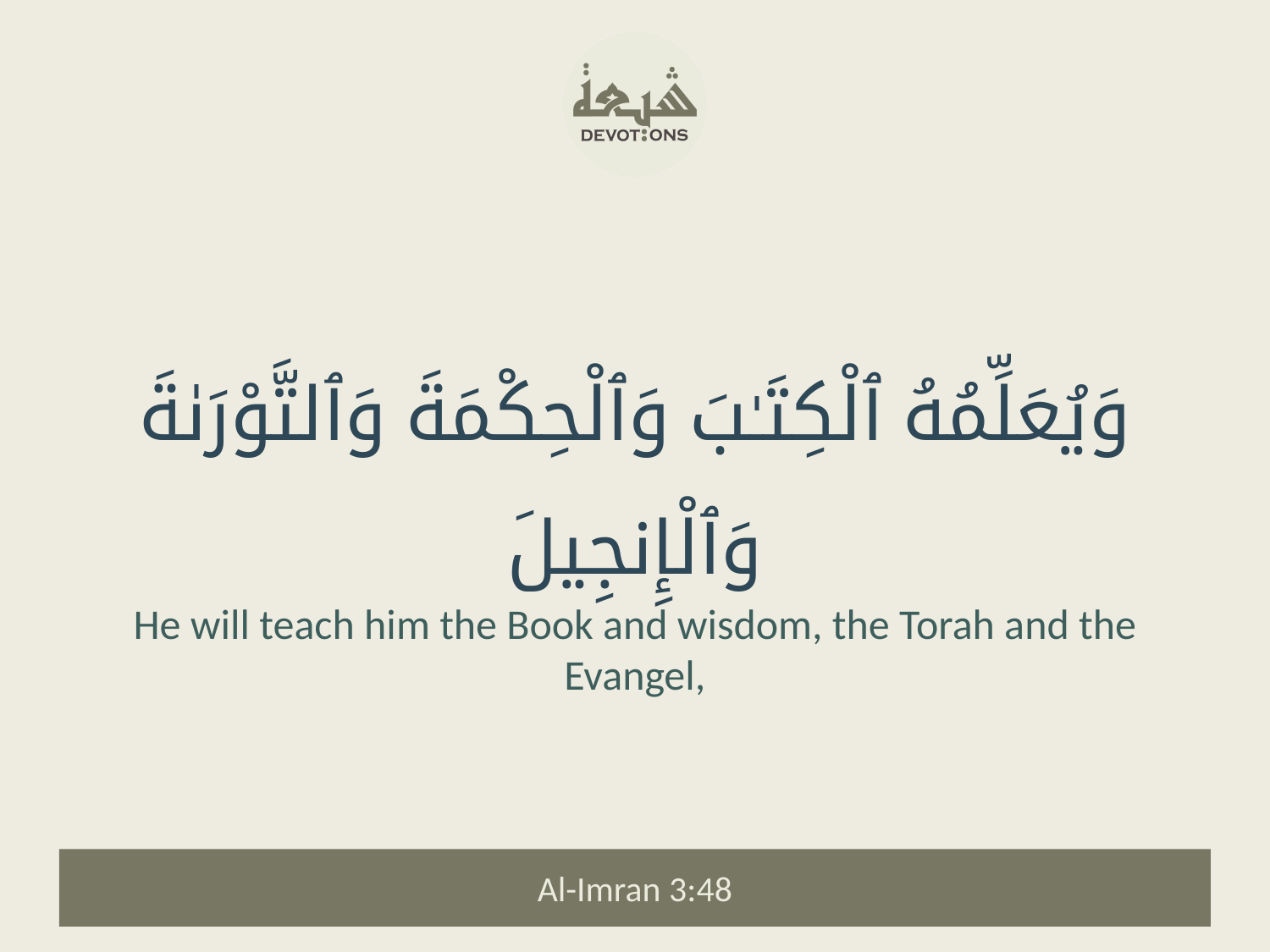

وَيُعَلِّمُهُ ٱلْكِتَـٰبَ وَٱلْحِكْمَةَ وَٱلتَّوْرَىٰةَ وَٱلْإِنجِيلَ
He will teach him the Book and wisdom, the Torah and the Evangel,
Al-Imran 3:48